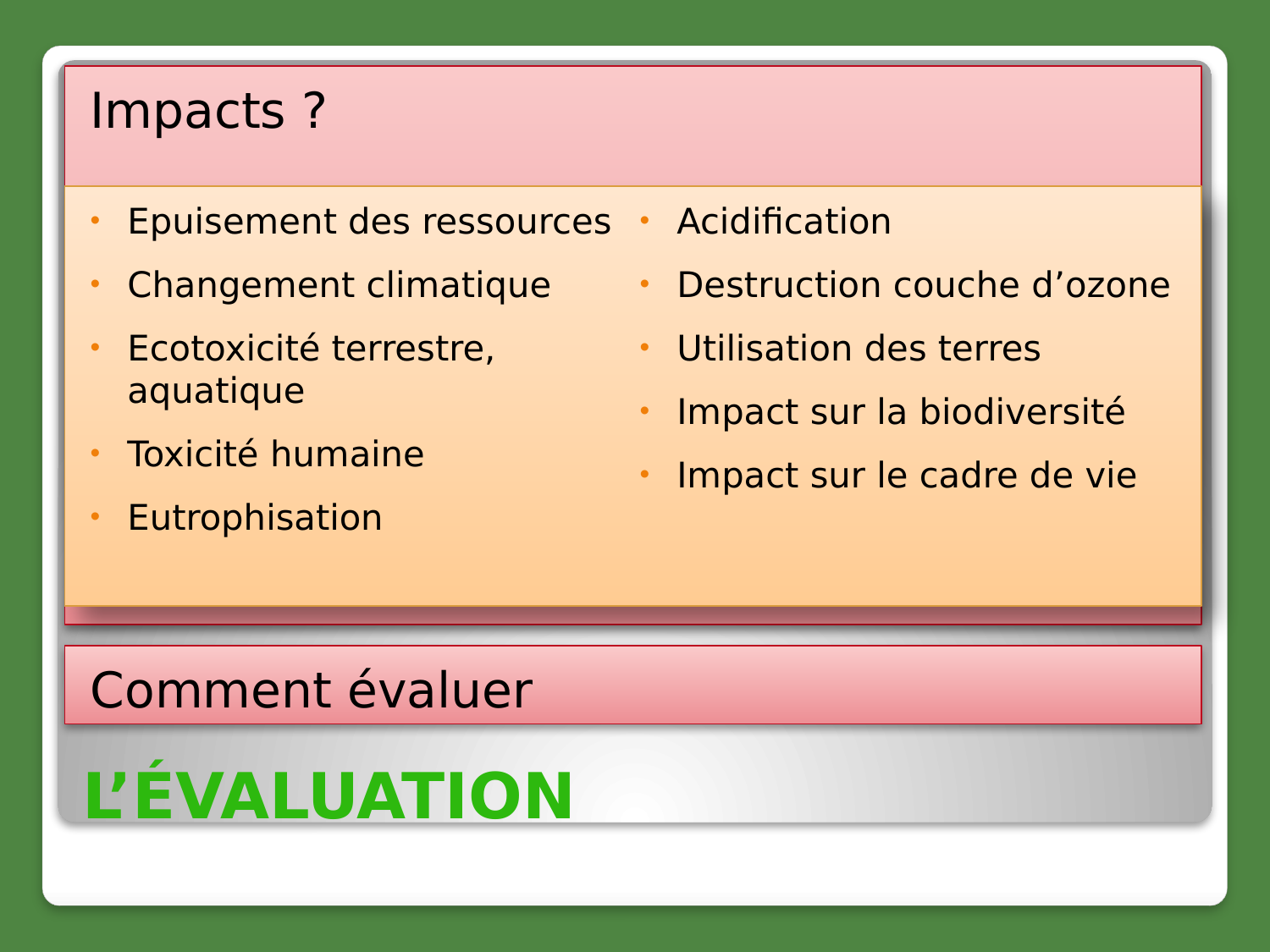

Impacts ?
Epuisement des ressources
Changement climatique
Ecotoxicité terrestre, aquatique
Toxicité humaine
Eutrophisation
Acidification
Destruction couche d’ozone
Utilisation des terres
Impact sur la biodiversité
Impact sur le cadre de vie
Comment évaluer
# L’évaluation